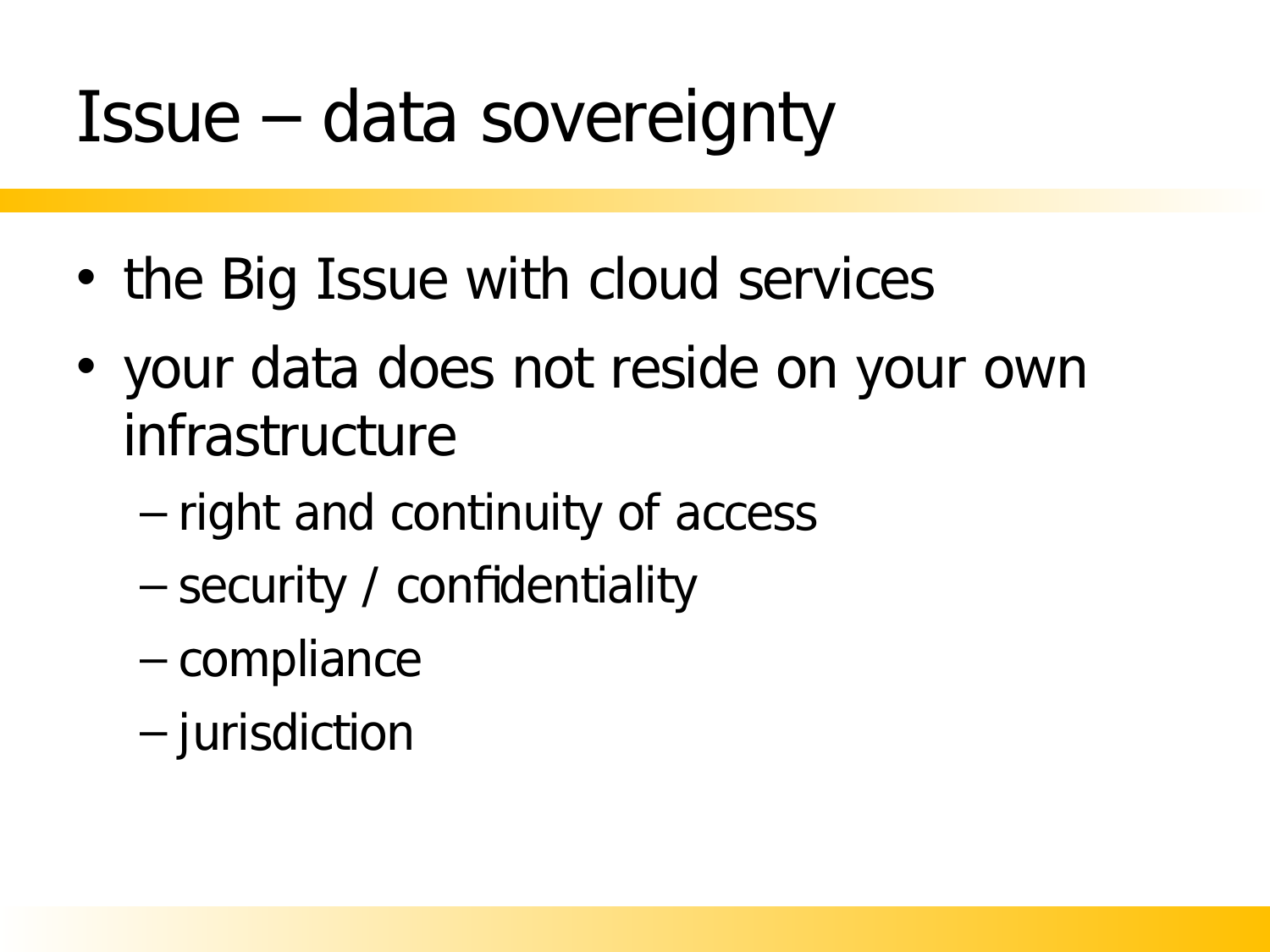

# Issue – data sovereignty
the Big Issue with cloud services
your data does not reside on your own infrastructure
right and continuity of access
security / confidentiality
compliance
jurisdiction